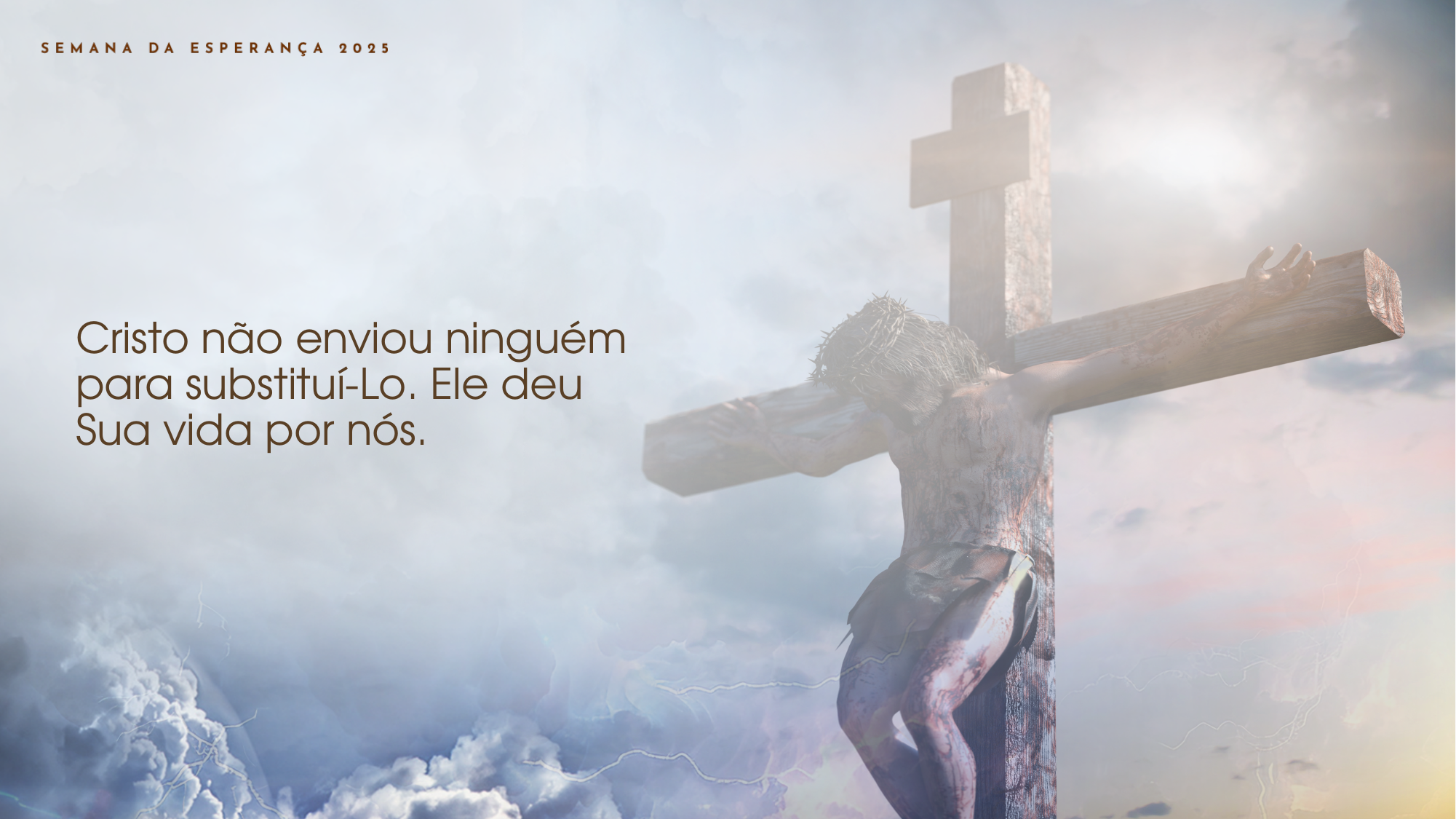

Cristo não enviou ninguém para substituí-Lo. Ele deu Sua vida por nós.